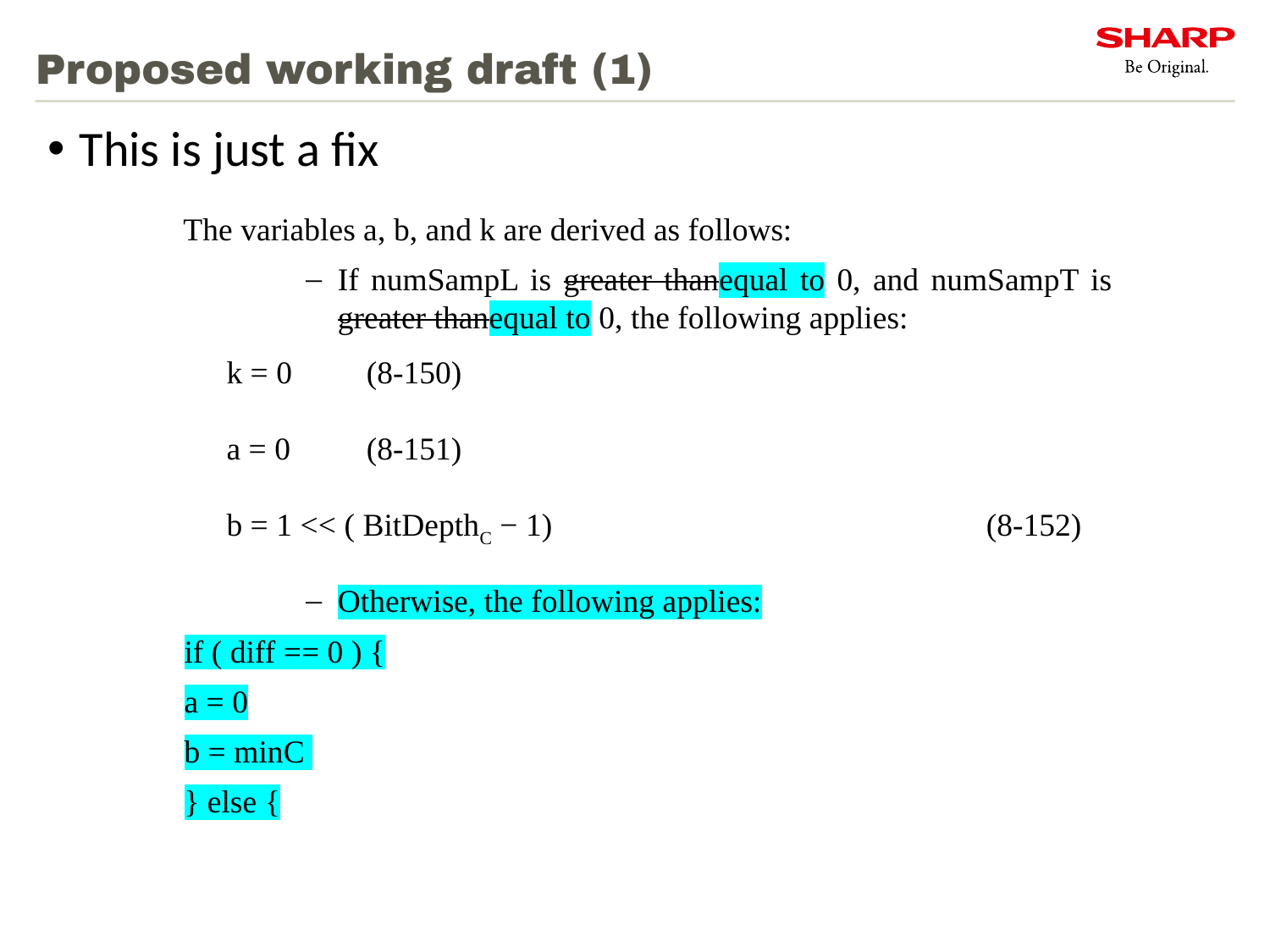

# Proposed working draft (1)
This is just a fix
The variables a, b, and k are derived as follows:
If numSampL is greater thanequal to 0, and numSampT is greater thanequal to 0, the following applies:
k = 0			(8‑150)
a = 0			(8‑151)
b = 1 << ( BitDepthC − 1) 		(8‑152)
Otherwise, the following applies:
if ( diff == 0 ) {
a = 0
b = minC
} else {